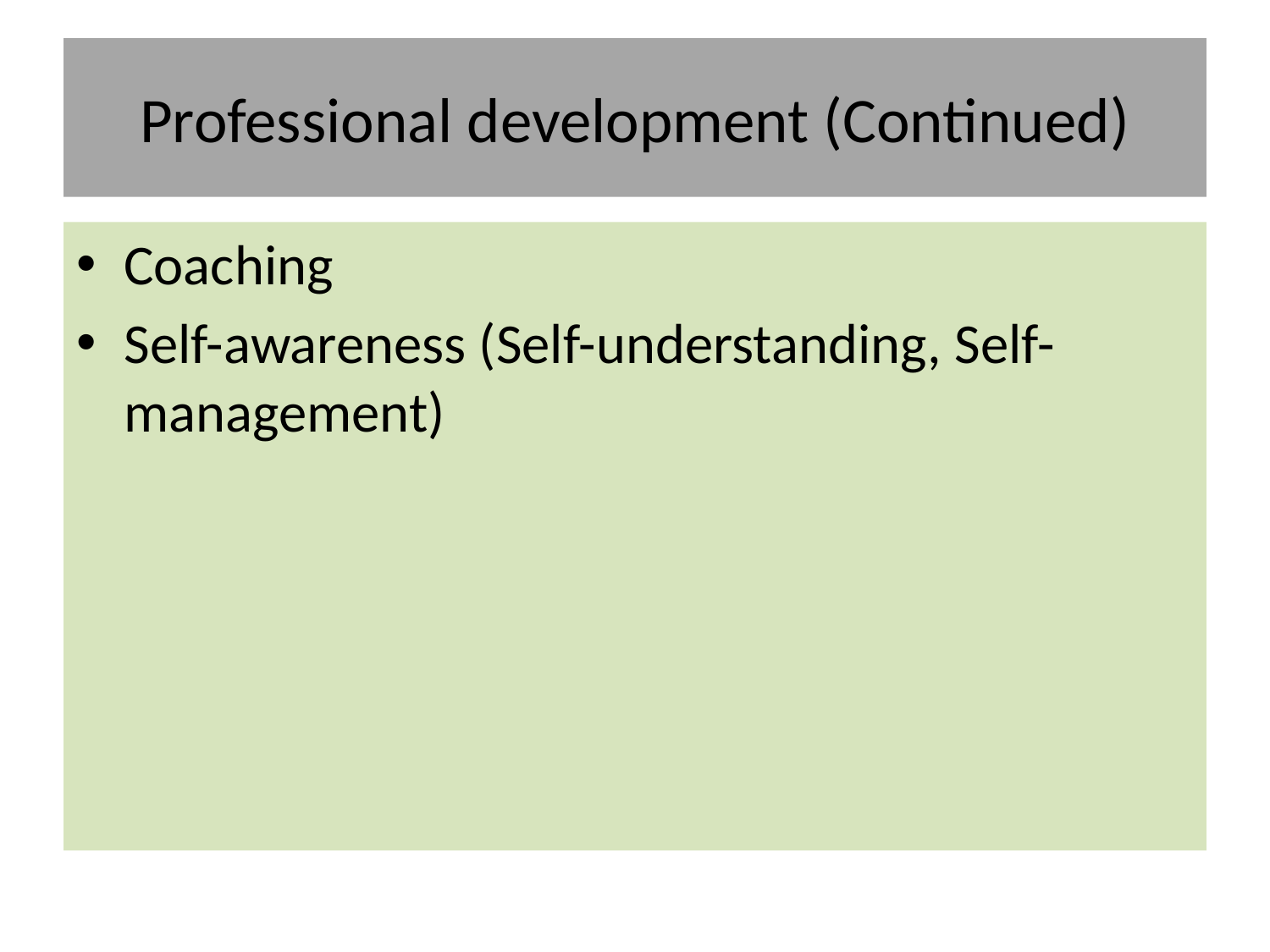

# Professional development (Continued)
Coaching
Self-awareness (Self-understanding, Self-management)